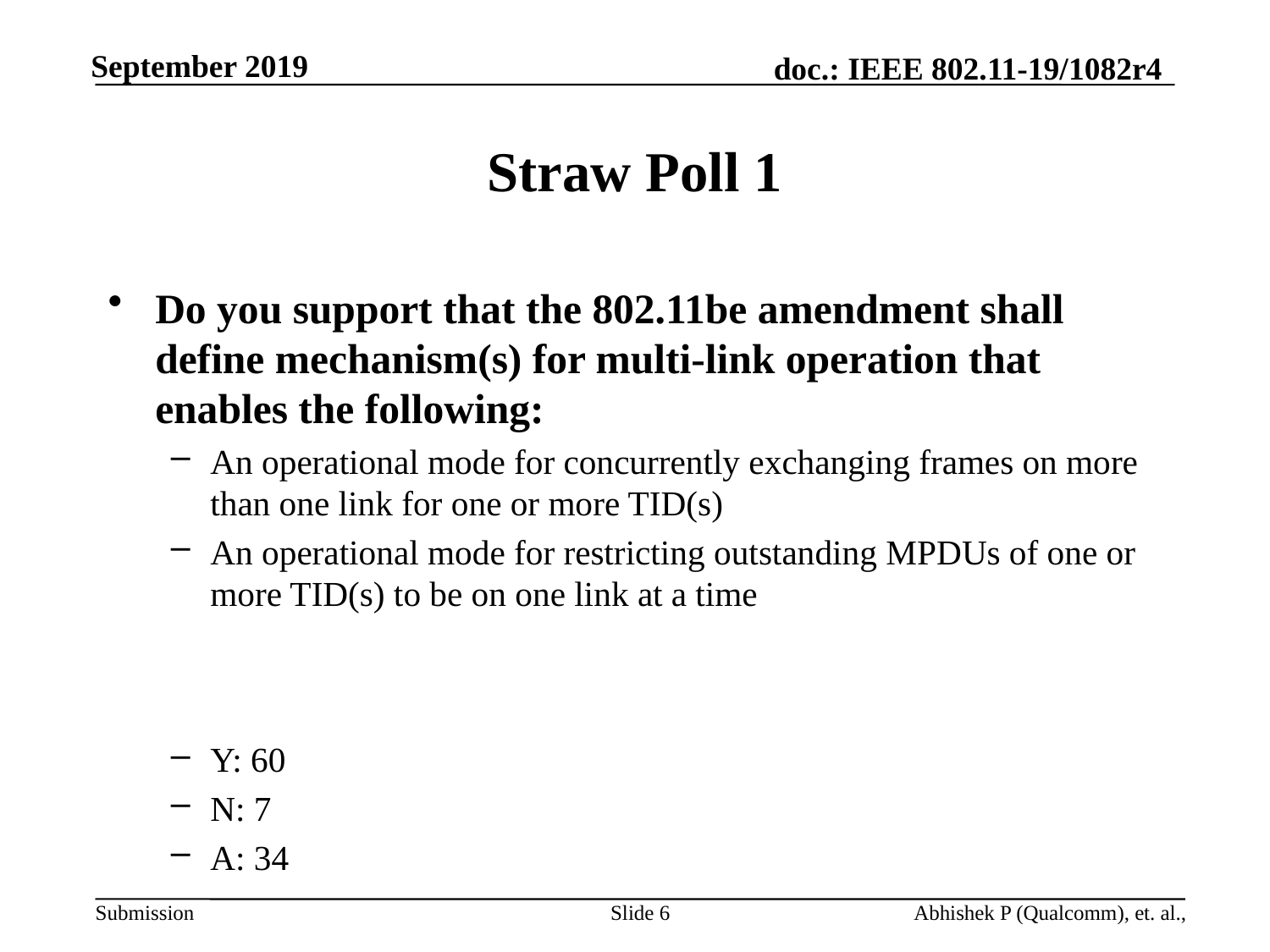

# Straw Poll 1
Do you support that the 802.11be amendment shall define mechanism(s) for multi-link operation that enables the following:
An operational mode for concurrently exchanging frames on more than one link for one or more TID(s)
An operational mode for restricting outstanding MPDUs of one or more TID(s) to be on one link at a time

Y: 60
N: 7
A: 34
Slide 6
Abhishek P (Qualcomm), et. al.,